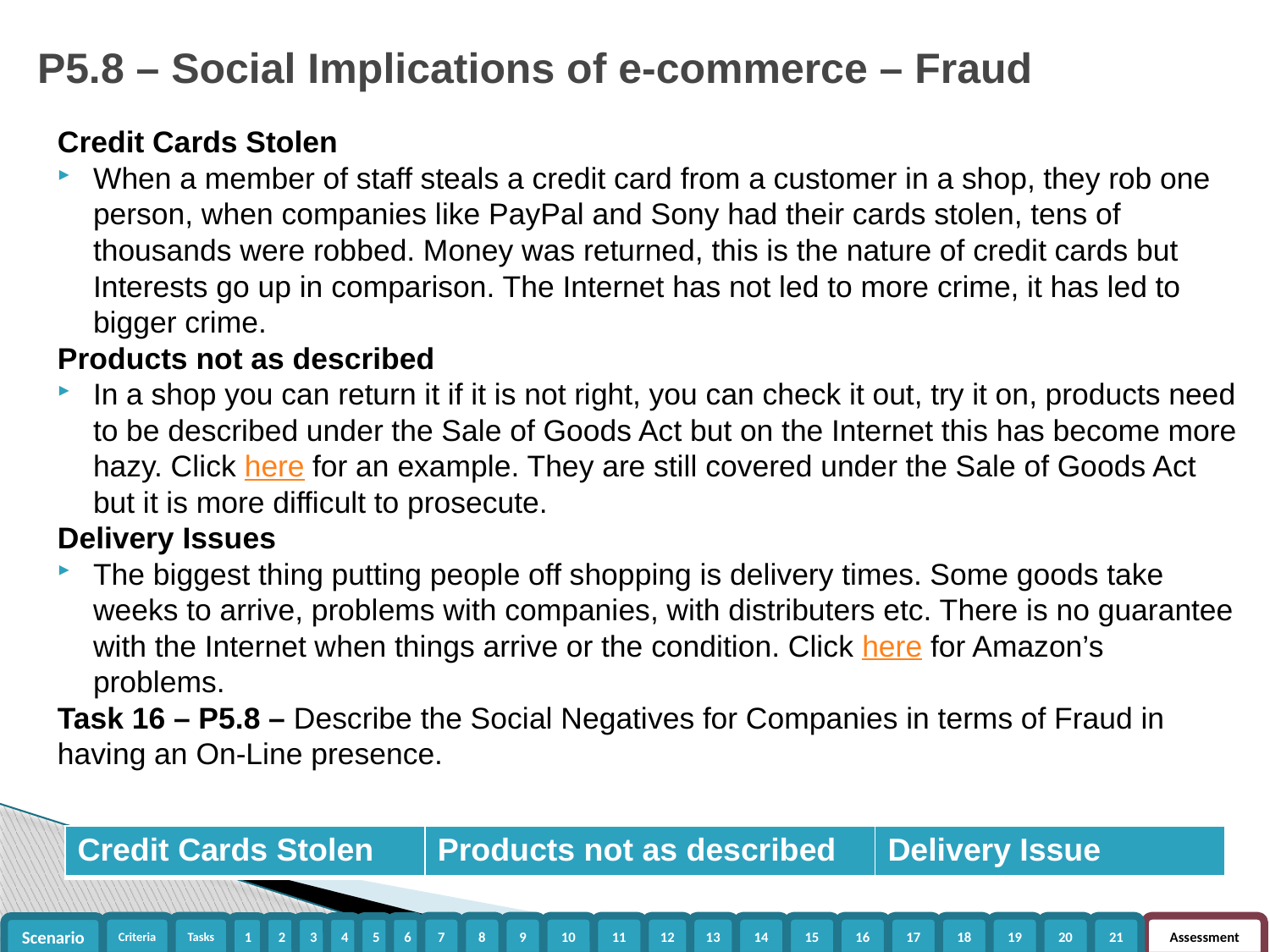

P5.8 – Social Implications of e-commerce – Fraud
Credit Cards Stolen
When a member of staff steals a credit card from a customer in a shop, they rob one person, when companies like PayPal and Sony had their cards stolen, tens of thousands were robbed. Money was returned, this is the nature of credit cards but Interests go up in comparison. The Internet has not led to more crime, it has led to bigger crime.
Products not as described
In a shop you can return it if it is not right, you can check it out, try it on, products need to be described under the Sale of Goods Act but on the Internet this has become more hazy. Click here for an example. They are still covered under the Sale of Goods Act but it is more difficult to prosecute.
Delivery Issues
The biggest thing putting people off shopping is delivery times. Some goods take weeks to arrive, problems with companies, with distributers etc. There is no guarantee with the Internet when things arrive or the condition. Click here for Amazon’s problems.
Task 16 – P5.8 – Describe the Social Negatives for Companies in terms of Fraud in having an On-Line presence.
| Credit Cards Stolen | Products not as described | Delivery Issue |
| --- | --- | --- |